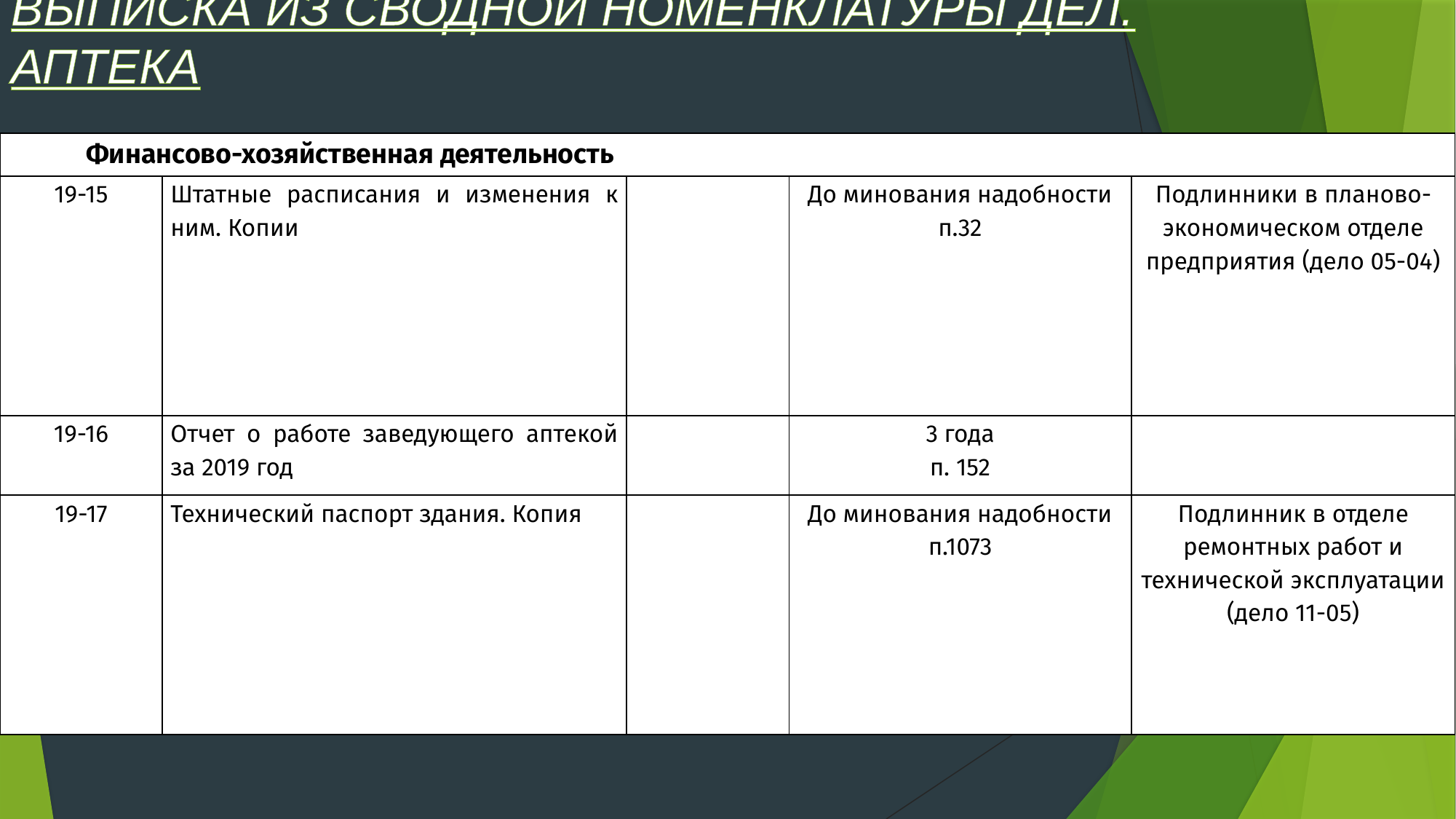

ВЫПИСКА ИЗ СВОДНОЙ НОМЕНКЛАТУРЫ ДЕЛ. АПТЕКА
| Финансово-хозяйственная деятельность |  |  |  |  |
| --- | --- | --- | --- | --- |
| 19-15 | Штатные расписания и изменения к ним. Копии |  | До минования надобности п.32 | Подлинники в планово-экономическом отделе предприятия (дело 05-04) |
| 19-16 | Отчет о работе заведующего аптекой за 2019 год |  | 3 года п. 152 |  |
| 19-17 | Технический паспорт здания. Копия |  | До минования надобности п.1073 | Подлинник в отделе ремонтных работ и технической эксплуатации (дело 11-05) |